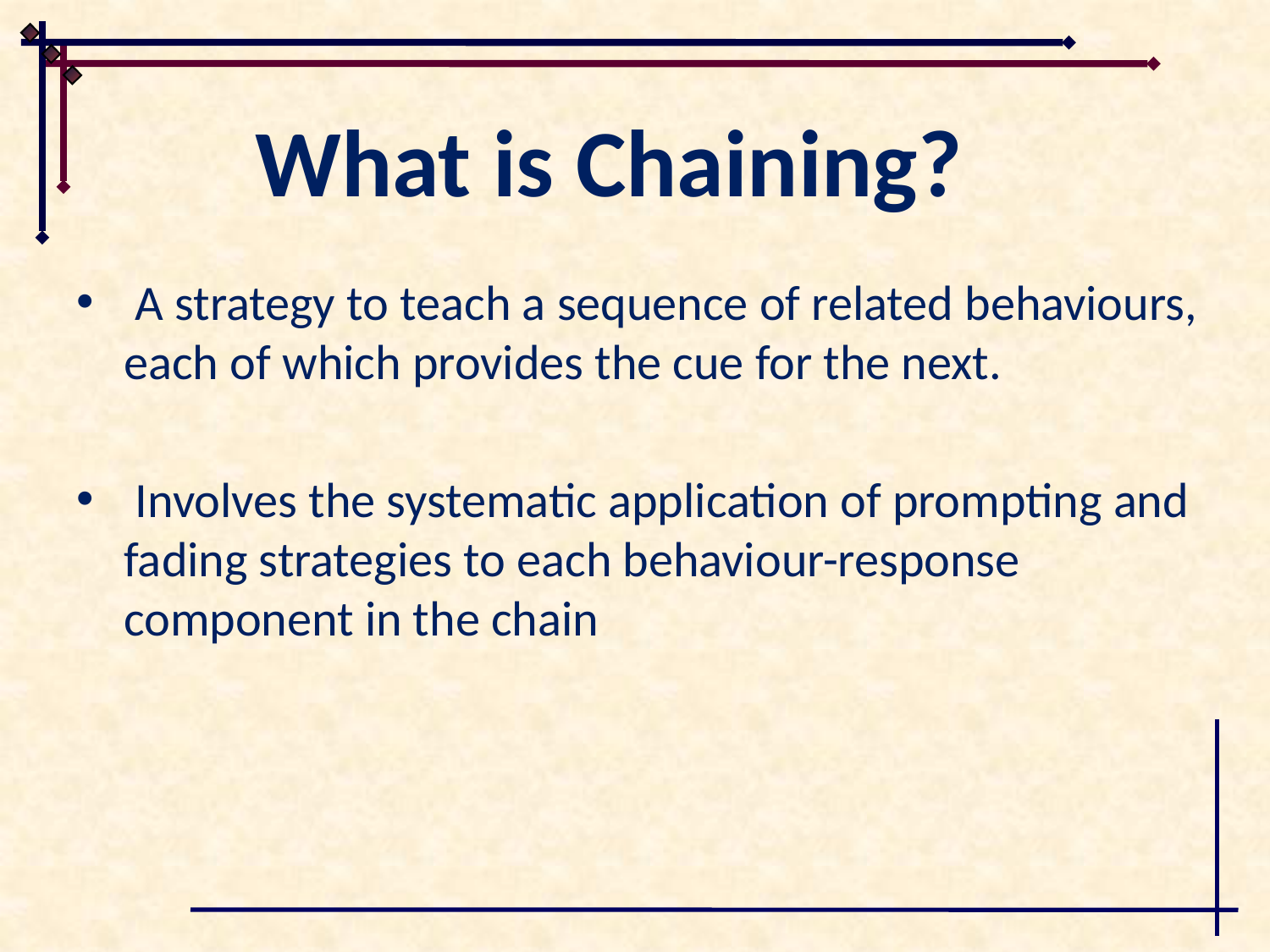

# What is Chaining?
 A strategy to teach a sequence of related behaviours, each of which provides the cue for the next.

 Involves the systematic application of prompting and fading strategies to each behaviour-response component in the chain